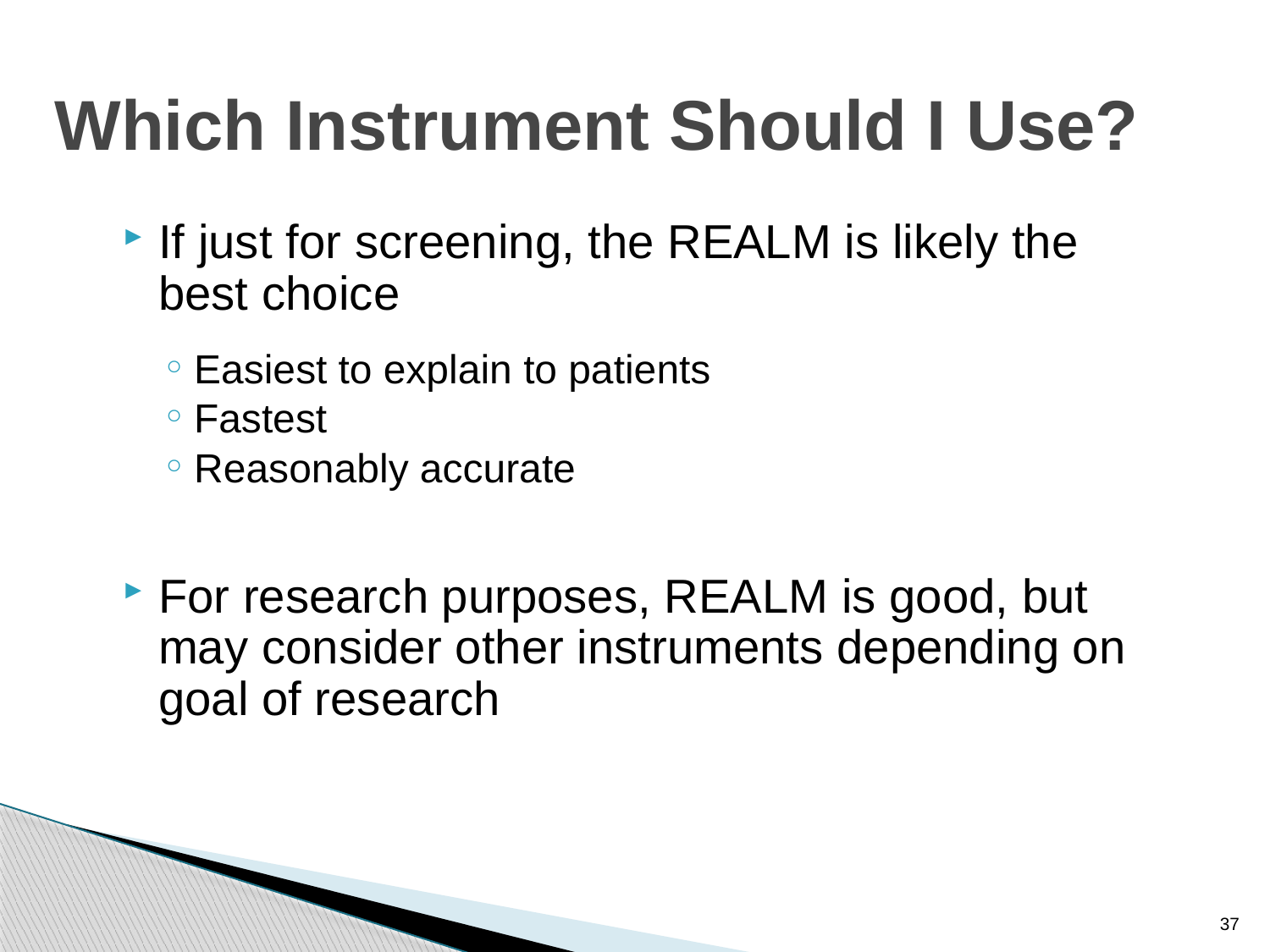

# Which Instrument Should I Use?
If just for screening, the REALM is likely the best choice

Easiest to explain to patients
Fastest
Reasonably accurate

For research purposes, REALM is good, but may consider other instruments depending on goal of research
37